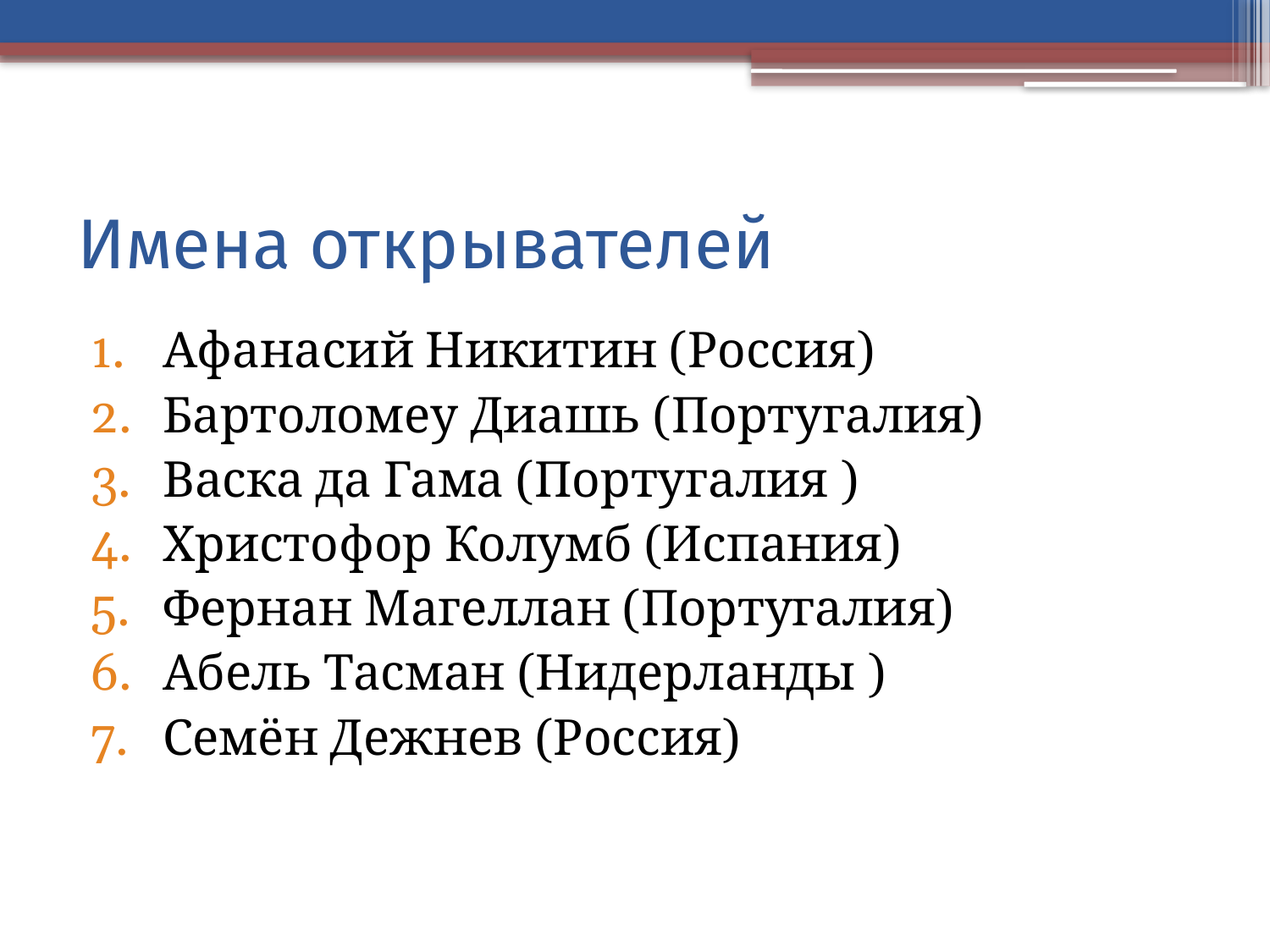

# Имена открывателей
Афанасий Никитин (Россия)
Бартоломеу Диашь (Португалия)
Васка да Гама (Португалия )
Христофор Колумб (Испания)
Фернан Магеллан (Португалия)
Абель Тасман (Нидерланды )
Семён Дежнев (Россия)